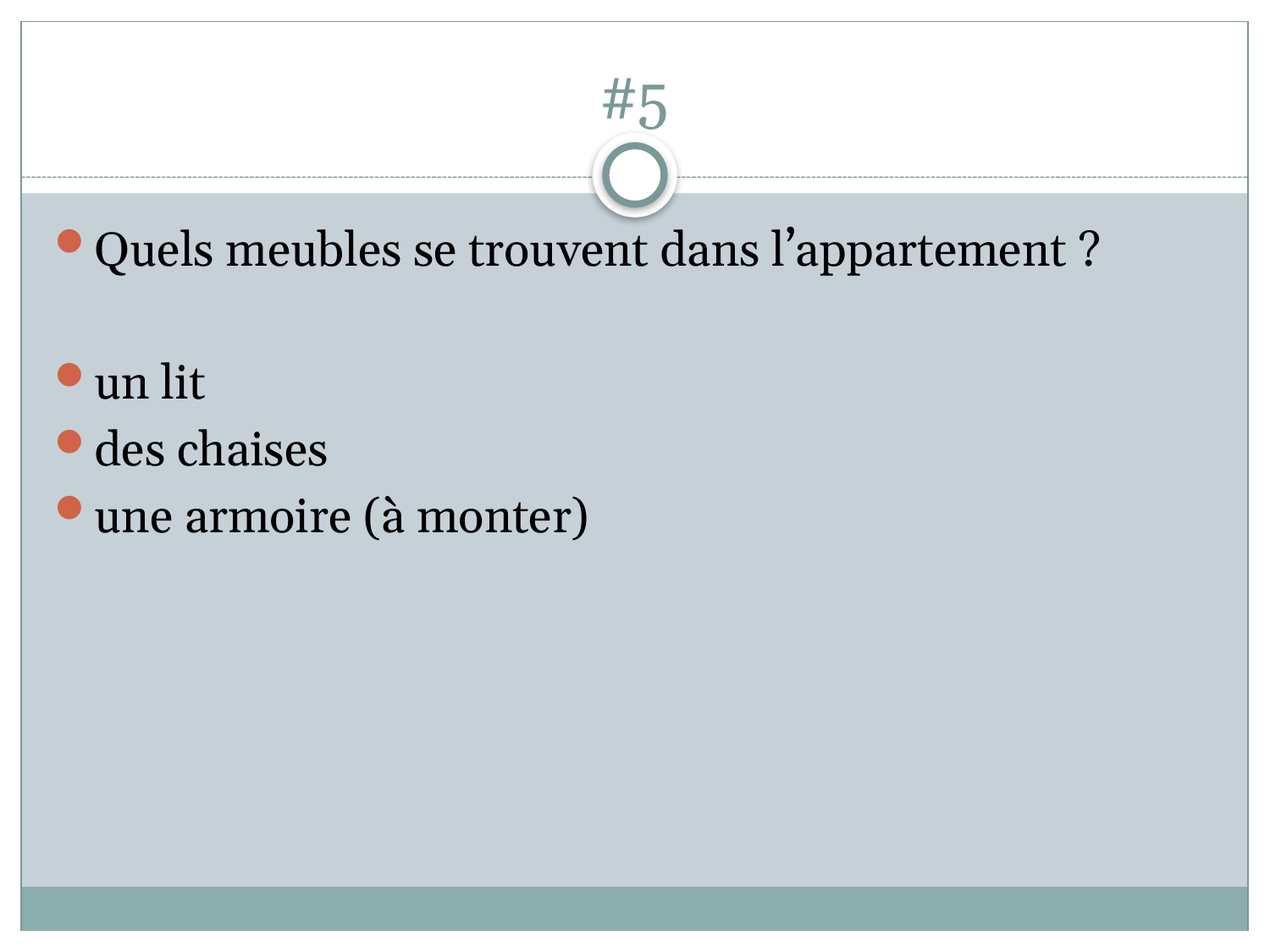

# #5
Quels meubles se trouvent dans l’appartement ?

un lit
des chaises
une armoire (à monter)